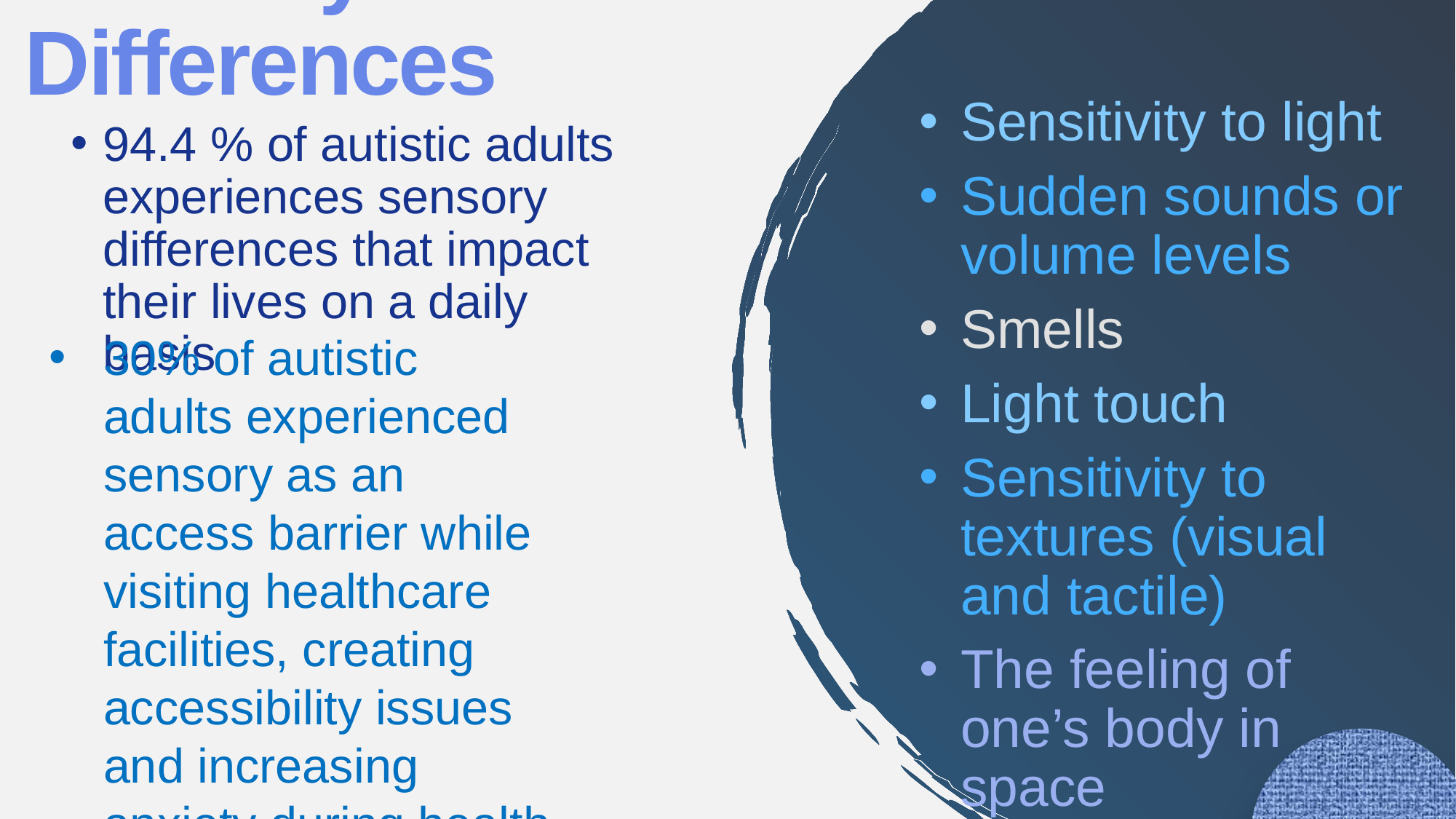

# Sensory Differences

94.4 % of autistic adults experiences sensory differences that impact their lives on a daily basis

Sensitivity to light
Sudden sounds or volume levels
Smells
Light touch
Sensitivity to textures (visual and tactile)
The feeling of one’s body in space
30% of autistic adults experienced sensory as an access barrier while visiting healthcare facilities, creating accessibility issues and increasing anxiety during health care visits.

9